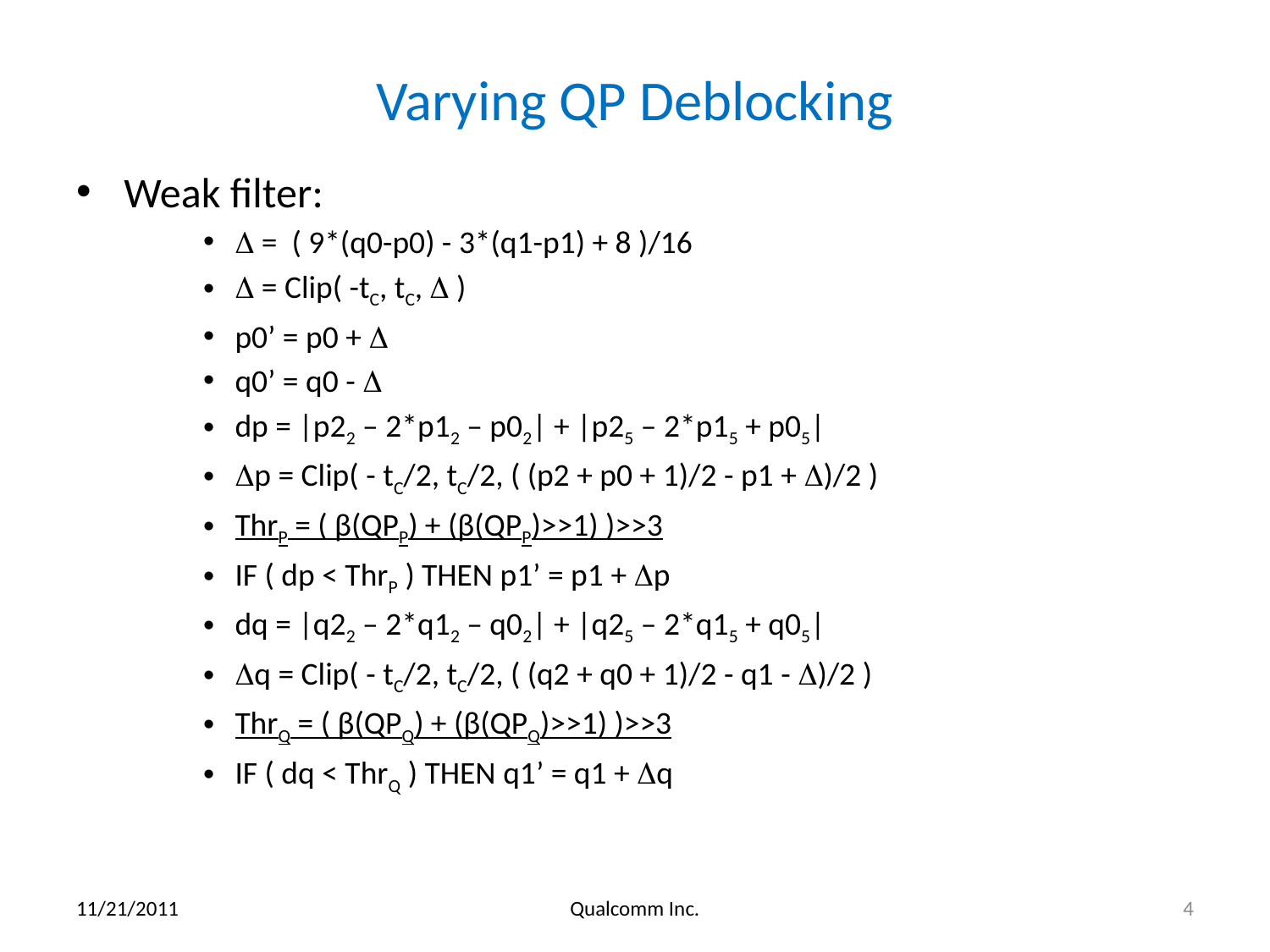

# Varying QP Deblocking
Weak filter:
Δ =  ( 9*(q0-p0) - 3*(q1-p1) + 8 )/16
Δ = Clip( -tC, tC, Δ )
p0’ = p0 + Δ
q0’ = q0 - Δ
dp = |p22 – 2*p12 – p02| + |p25 – 2*p15 + p05|
Δp = Clip( - tC/2, tC/2, ( (p2 + p0 + 1)/2 - p1 + Δ)/2 )
ThrP = ( β(QPP) + (β(QPP)>>1) )>>3
IF ( dp < ThrP ) THEN p1’ = p1 + Δp
dq = |q22 – 2*q12 – q02| + |q25 – 2*q15 + q05|
Δq = Clip( - tC/2, tC/2, ( (q2 + q0 + 1)/2 - q1 - Δ)/2 )
ThrQ = ( β(QPQ) + (β(QPQ)>>1) )>>3
IF ( dq < ThrQ ) THEN q1’ = q1 + Δq

11/21/2011
Qualcomm Inc.
4